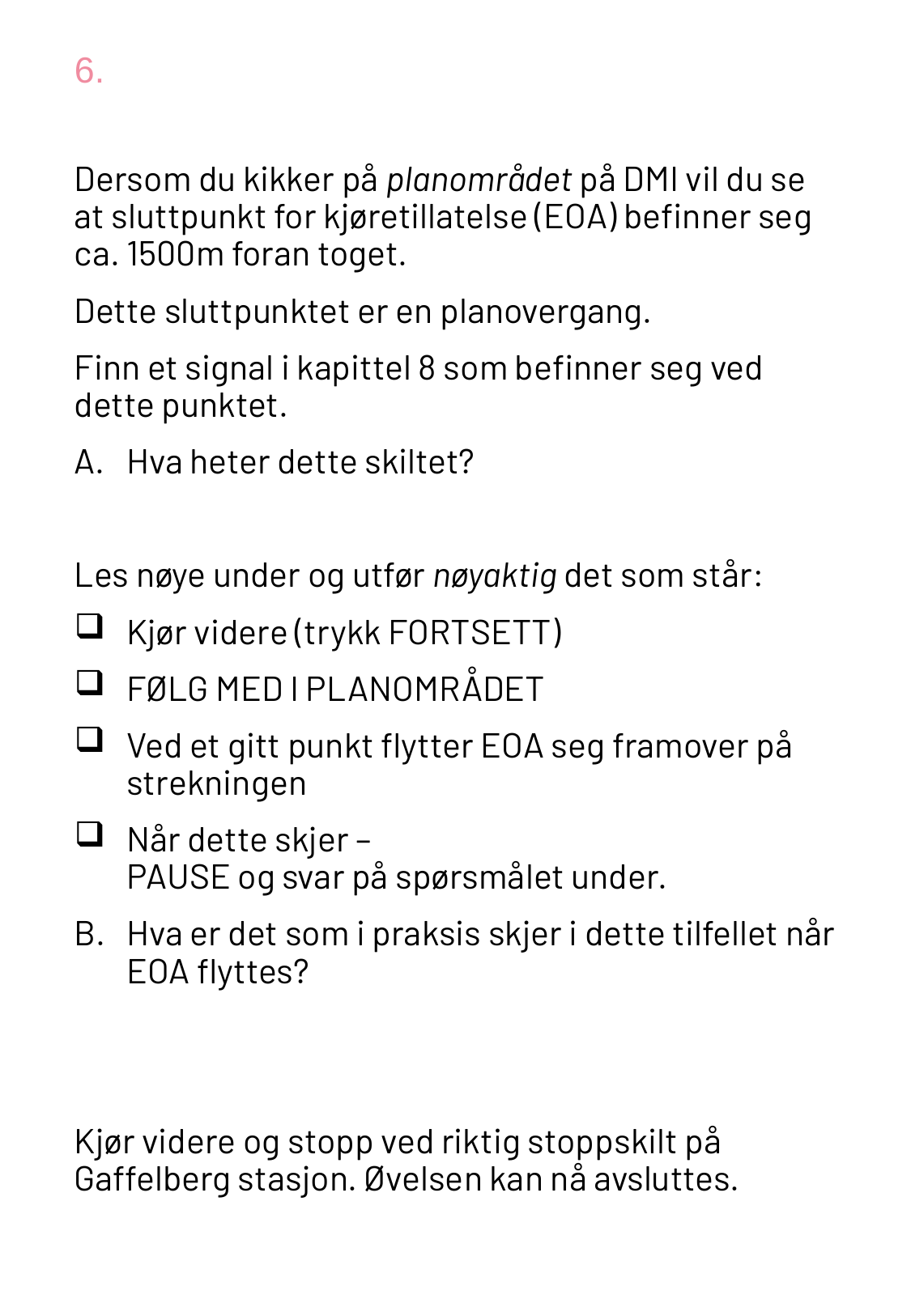

6.
Dersom du kikker på planområdet på DMI vil du se at sluttpunkt for kjøretillatelse (EOA) befinner seg ca. 1500m foran toget.
Dette sluttpunktet er en planovergang.
Finn et signal i kapittel 8 som befinner seg ved dette punktet.
Hva heter dette skiltet?

Les nøye under og utfør nøyaktig det som står:
Kjør videre (trykk FORTSETT)
FØLG MED I PLANOMRÅDET
Ved et gitt punkt flytter EOA seg framover på strekningen
Når dette skjer –
PAUSE og svar på spørsmålet under.
Hva er det som i praksis skjer i dette tilfellet når EOA flyttes?

Kjør videre og stopp ved riktig stoppskilt på Gaffelberg stasjon. Øvelsen kan nå avsluttes.